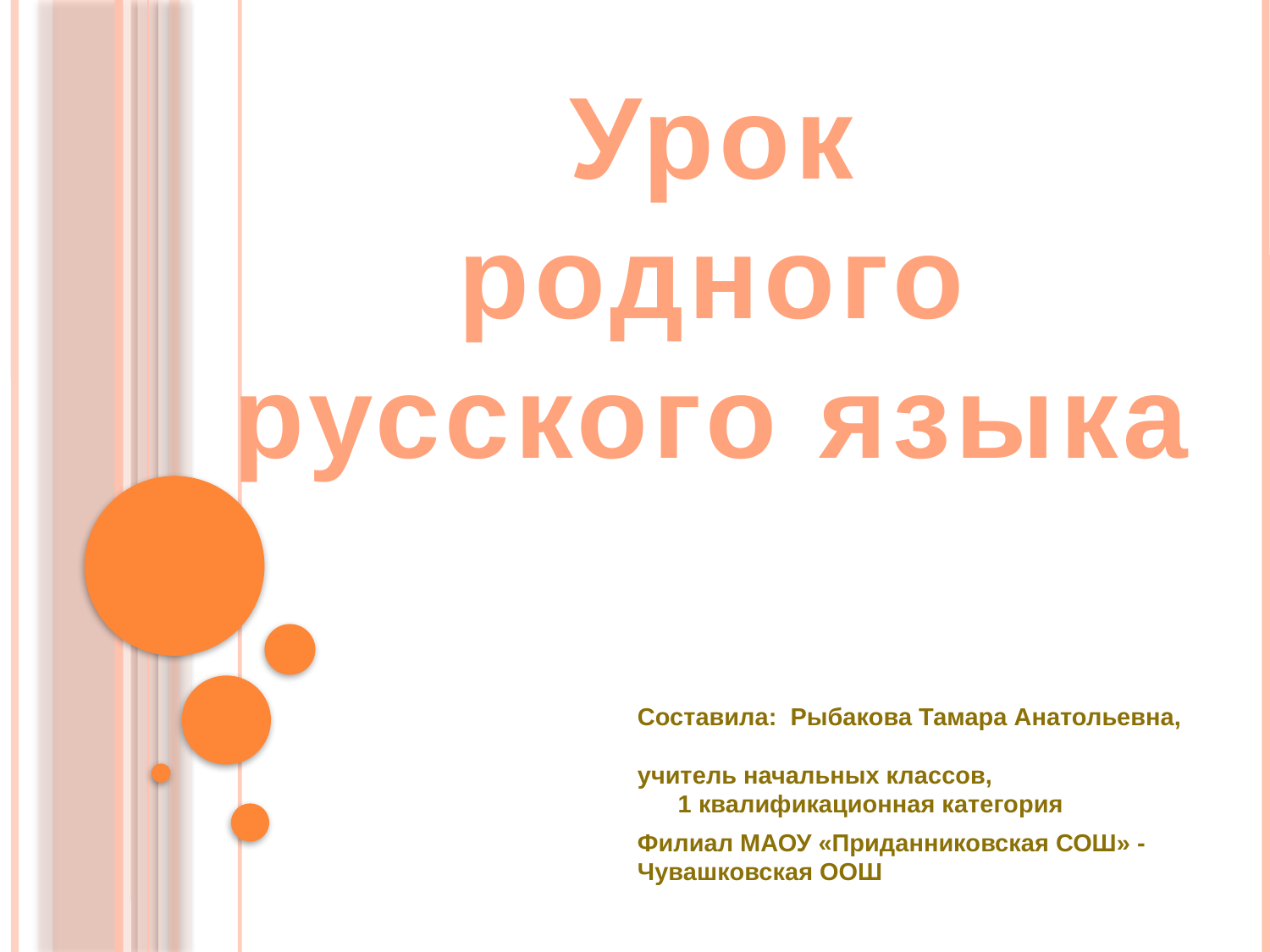

Урок
родного
русского языка
Составила:  Рыбакова Тамара Анатольевна,                                                                           учитель начальных классов,                                  1 квалификационная категория
Филиал МАОУ «Приданниковская СОШ» - Чувашковская ООШ